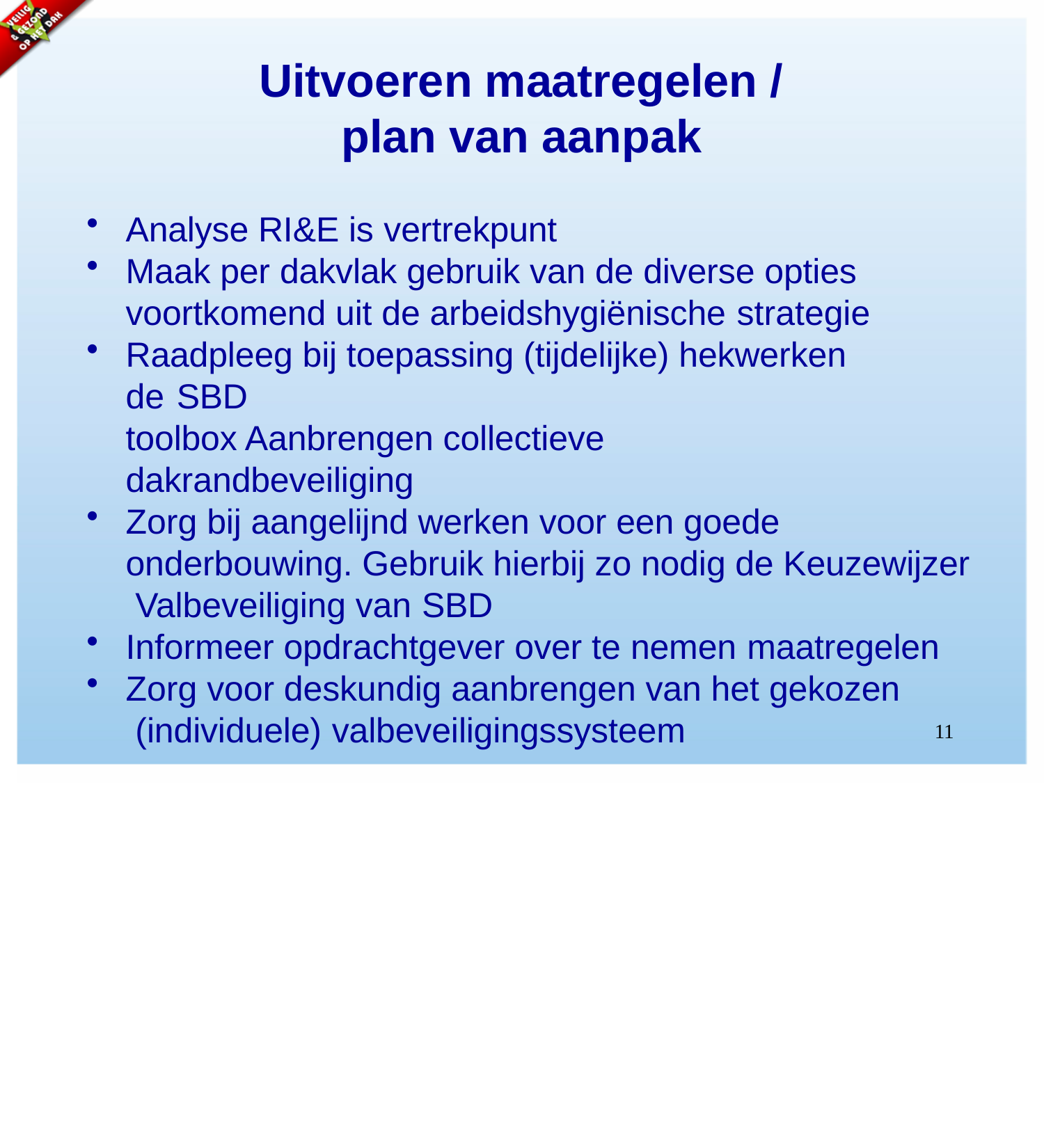

# Uitvoeren maatregelen /  plan van aanpak
Analyse RI&E is vertrekpunt
Maak per dakvlak gebruik van de diverse opties  voortkomend uit de arbeidshygiënische strategie
Raadpleeg bij toepassing (tijdelijke) hekwerken de SBD
toolbox Aanbrengen collectieve dakrandbeveiliging
Zorg bij aangelijnd werken voor een goede  onderbouwing. Gebruik hierbij zo nodig de Keuzewijzer  Valbeveiliging van SBD
Informeer opdrachtgever over te nemen maatregelen
Zorg voor deskundig aanbrengen van het gekozen  (individuele) valbeveiligingssysteem
11